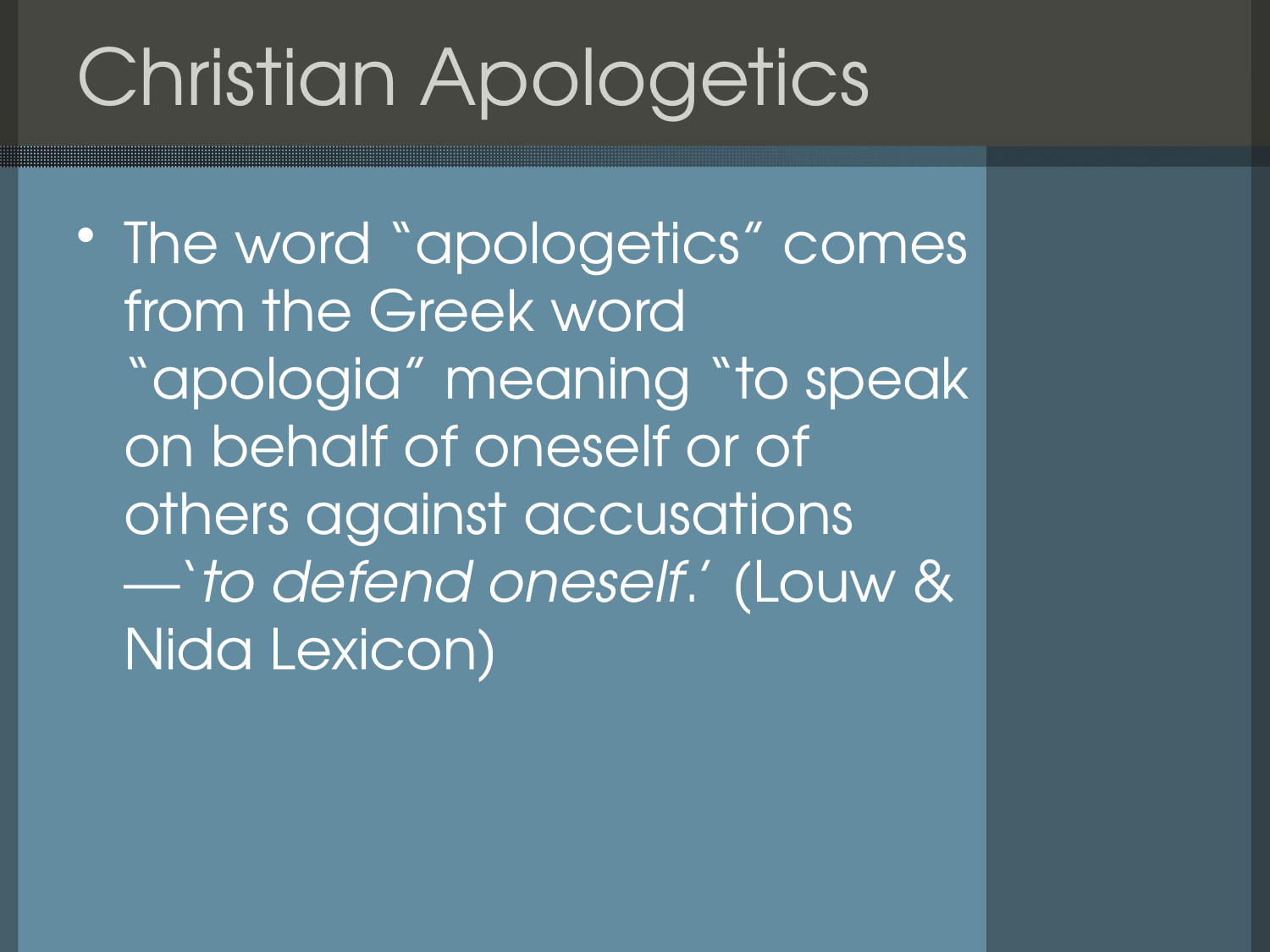

# Christian Apologetics
The word “apologetics” comes from the Greek word “apologia” meaning “to speak on behalf of oneself or of others against accusations
—‘to defend oneself.’ (Louw & Nida Lexicon)